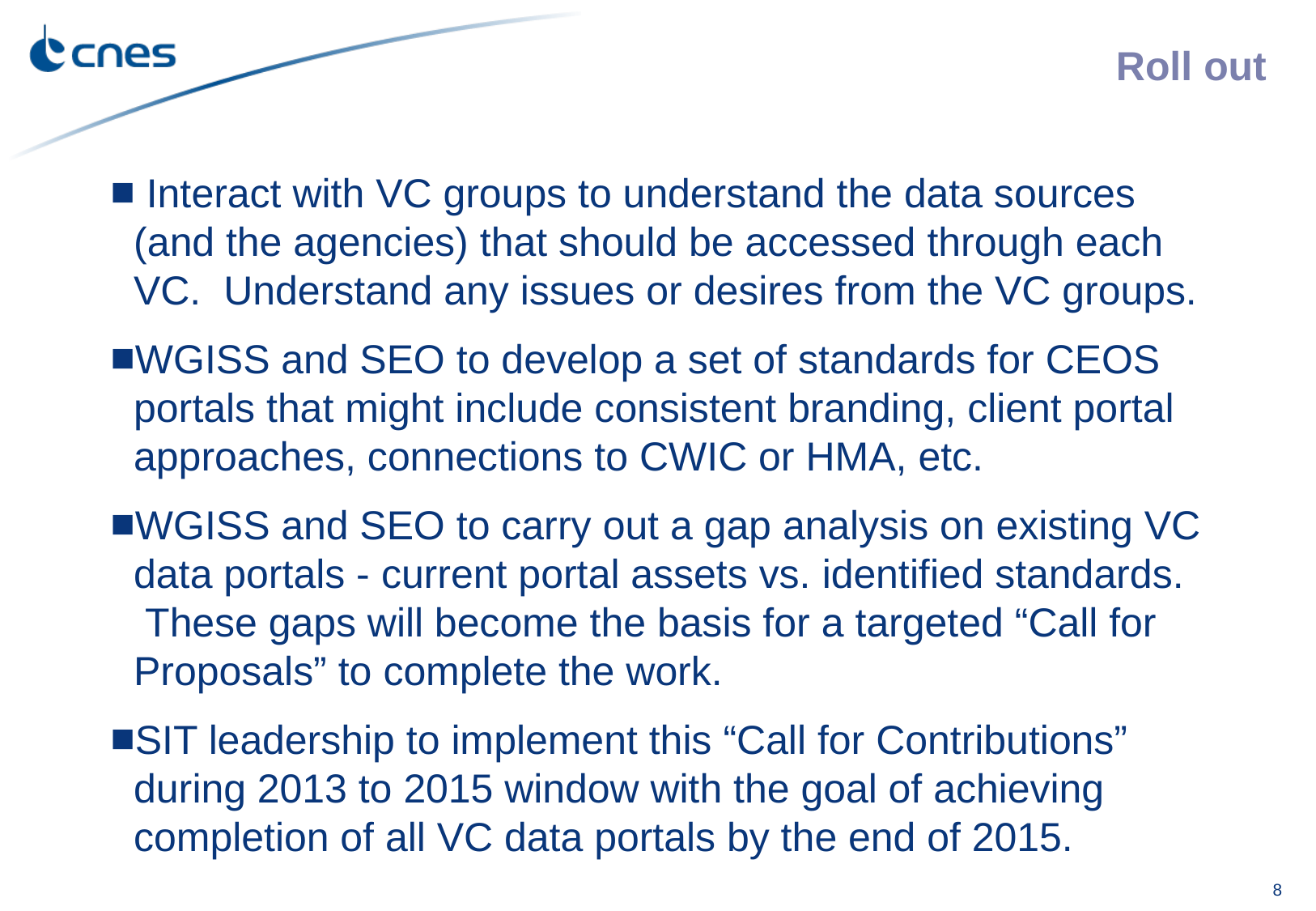

# Roll out
 Interact with VC groups to understand the data sources (and the agencies) that should be accessed through each VC.  Understand any issues or desires from the VC groups.
WGISS and SEO to develop a set of standards for CEOS portals that might include consistent branding, client portal approaches, connections to CWIC or HMA, etc.
WGISS and SEO to carry out a gap analysis on existing VC data portals - current portal assets vs. identified standards.  These gaps will become the basis for a targeted “Call for Proposals” to complete the work.
SIT leadership to implement this “Call for Contributions” during 2013 to 2015 window with the goal of achieving completion of all VC data portals by the end of 2015.
8